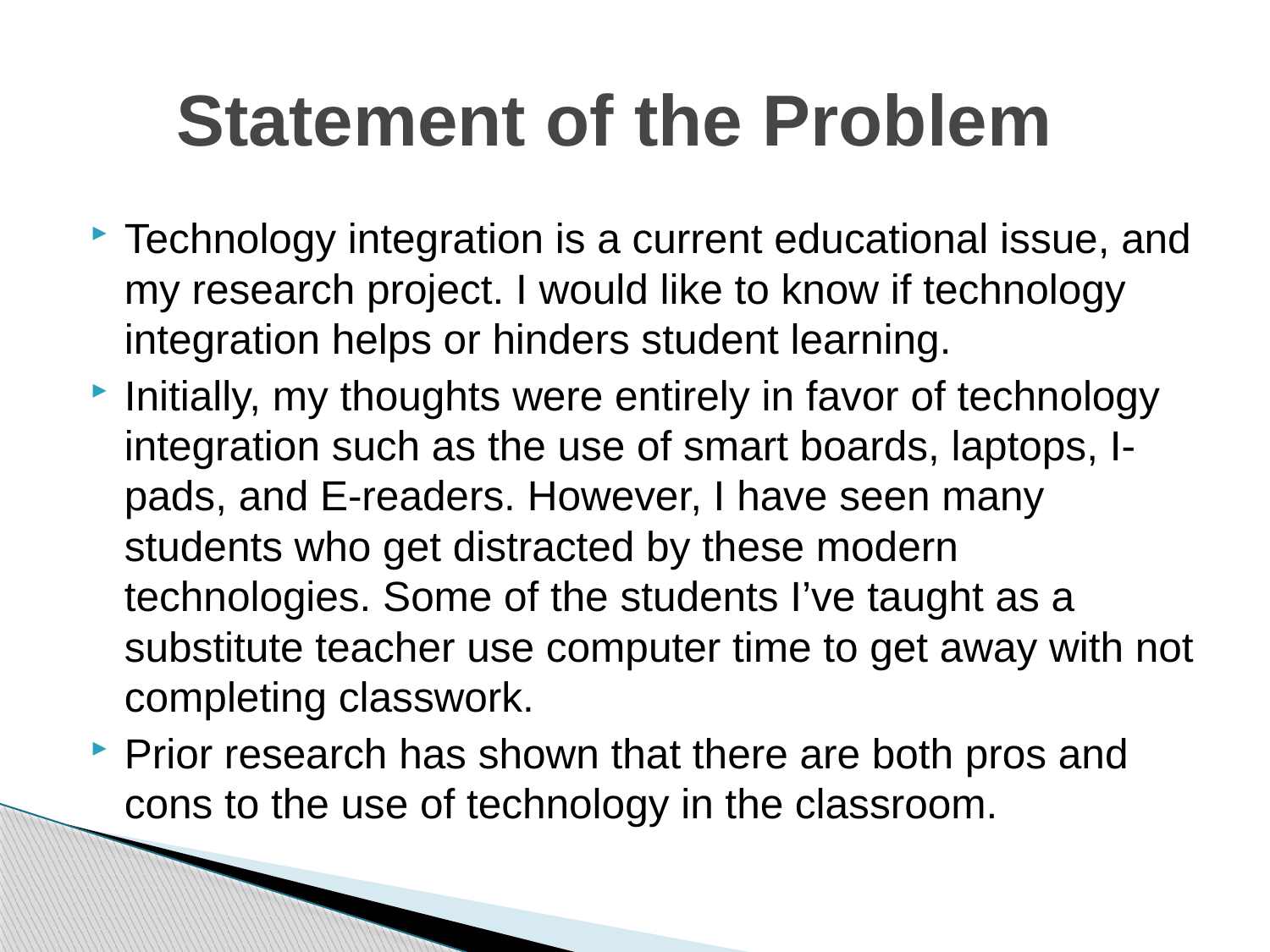

# Statement of the Problem
Technology integration is a current educational issue, and my research project. I would like to know if technology integration helps or hinders student learning.
Initially, my thoughts were entirely in favor of technology integration such as the use of smart boards, laptops, I-pads, and E-readers. However, I have seen many students who get distracted by these modern technologies. Some of the students I’ve taught as a substitute teacher use computer time to get away with not completing classwork.
Prior research has shown that there are both pros and cons to the use of technology in the classroom.